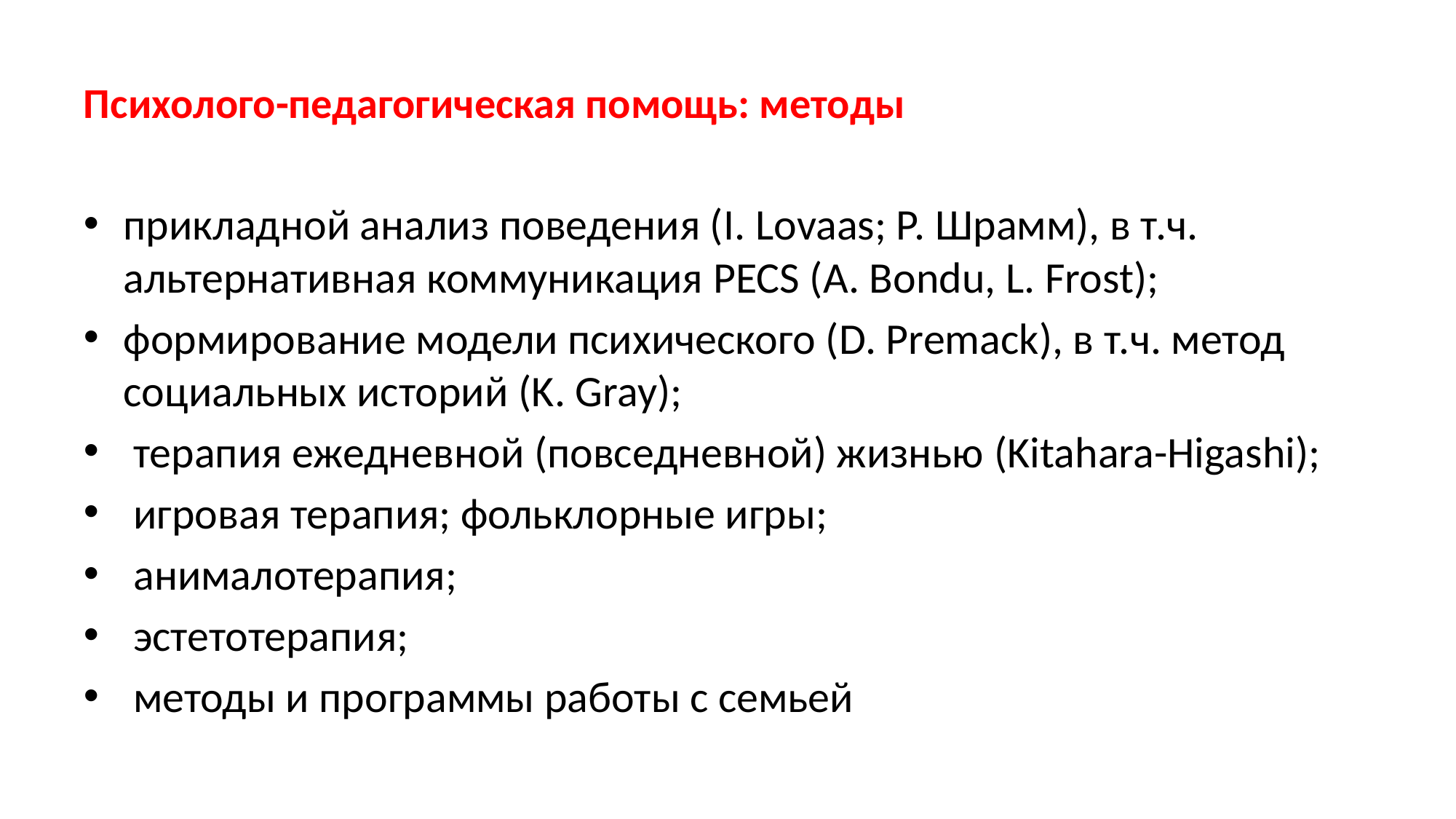

# Психолого-педагогическая помощь: методы
прикладной анализ поведения (I. Lovaas; Р. Шрамм), в т.ч. альтернативная коммуникация PECS (A. Bondu, L. Frost);
формирование модели психического (D. Premack), в т.ч. метод социальных историй (K. Gray);
 терапия ежедневной (повседневной) жизнью (Kitahara-Higashi);
 игровая терапия; фольклорные игры;
 анималотерапия;
 эстетотерапия;
 методы и программы работы с семьей